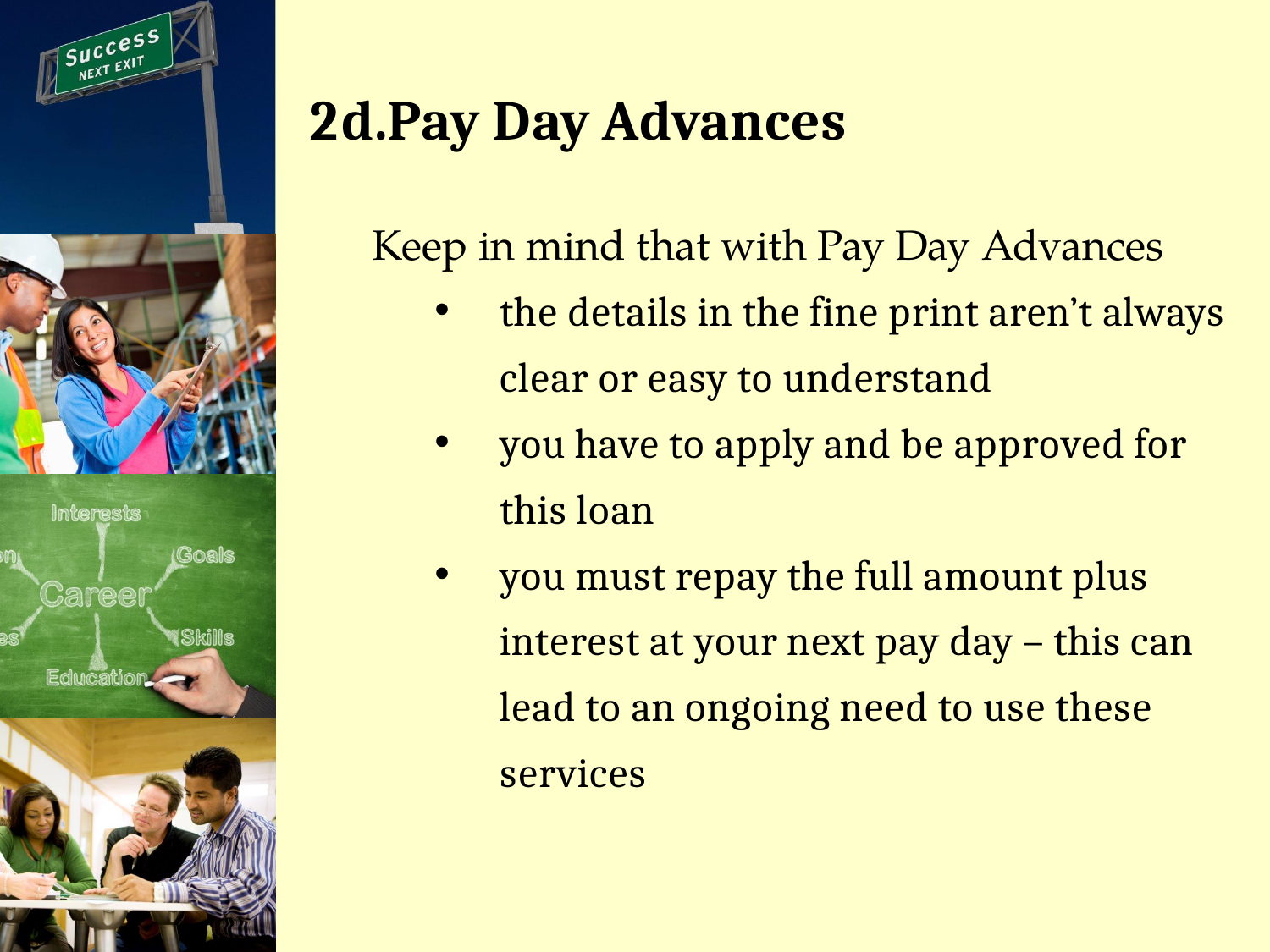

# 2d.Pay Day Advances
Keep in mind that with Pay Day Advances
the details in the fine print aren’t always clear or easy to understand
you have to apply and be approved for this loan
you must repay the full amount plus interest at your next pay day – this can lead to an ongoing need to use these services